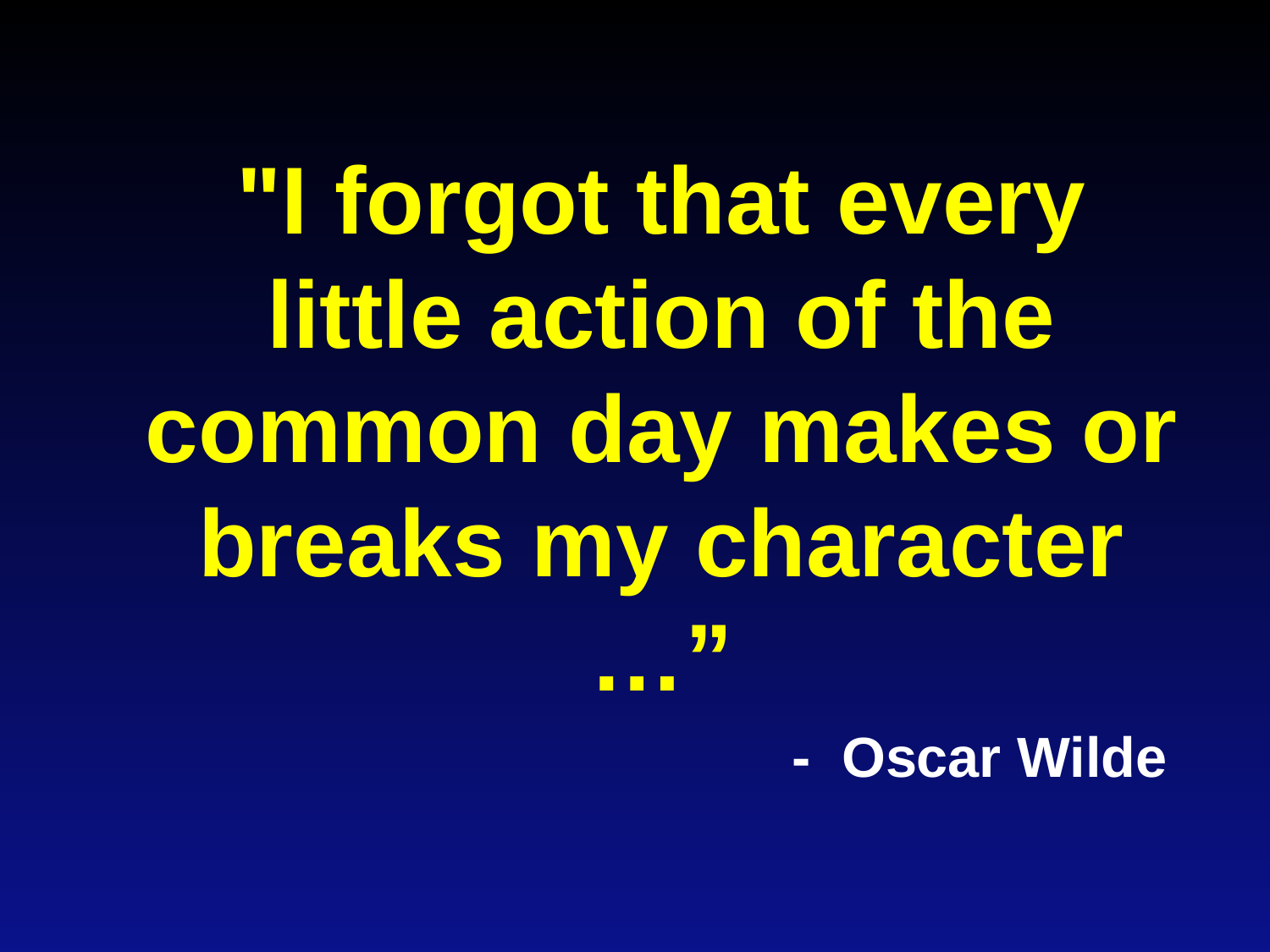

"I forgot that every little action of the common day makes or breaks my character …”
-  Oscar Wilde